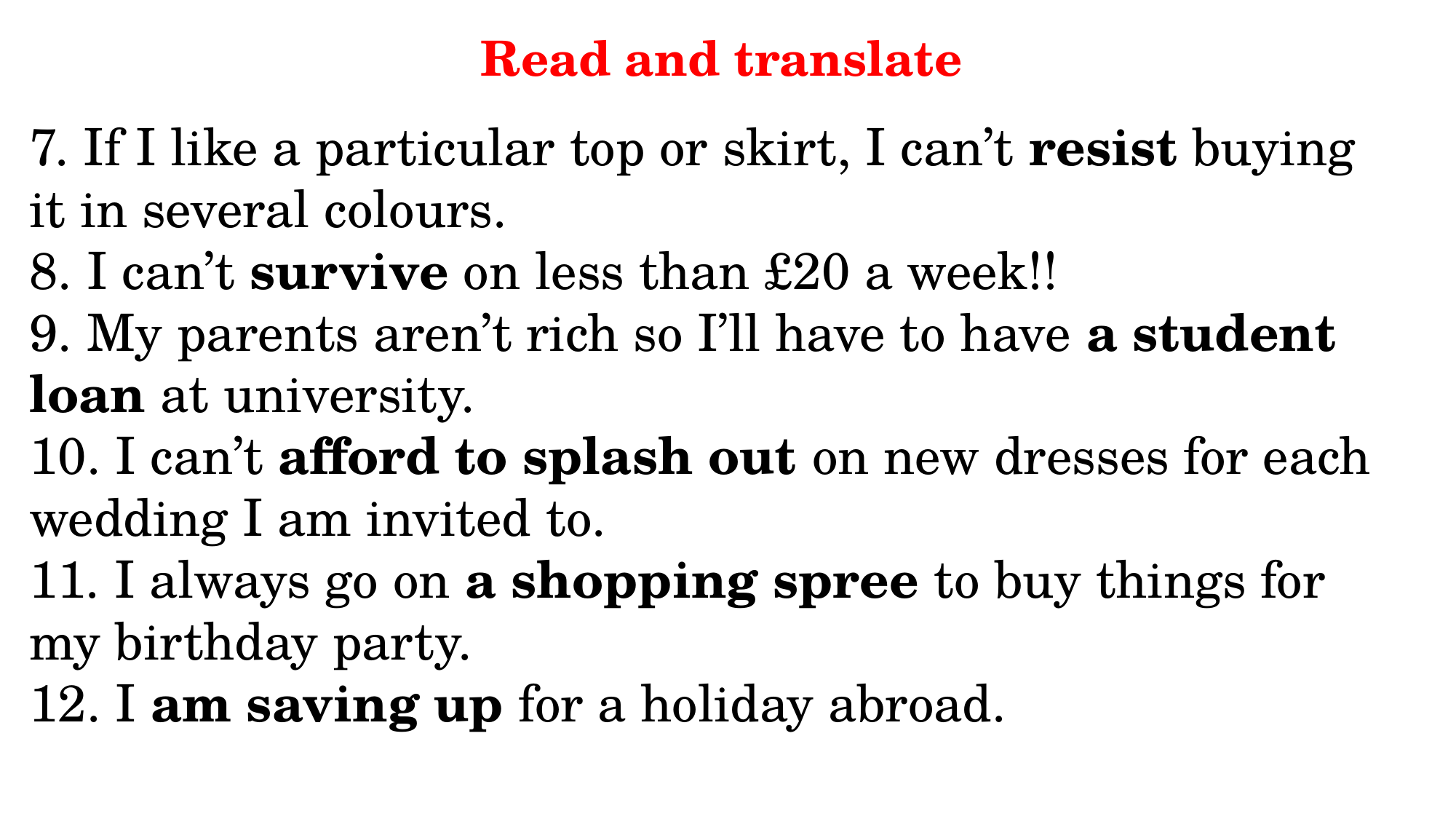

Read and translate
7. If I like a particular top or skirt, I can’t resist buying it in several colours.
8. I can’t survive on less than £20 a week!!
9. My parents aren’t rich so I’ll have to have a student loan at university.
10. I can’t afford to splash out on new dresses for each wedding I am invited to.
11. I always go on a shopping spree to buy things for my birthday party.
12. I am saving up for a holiday abroad.